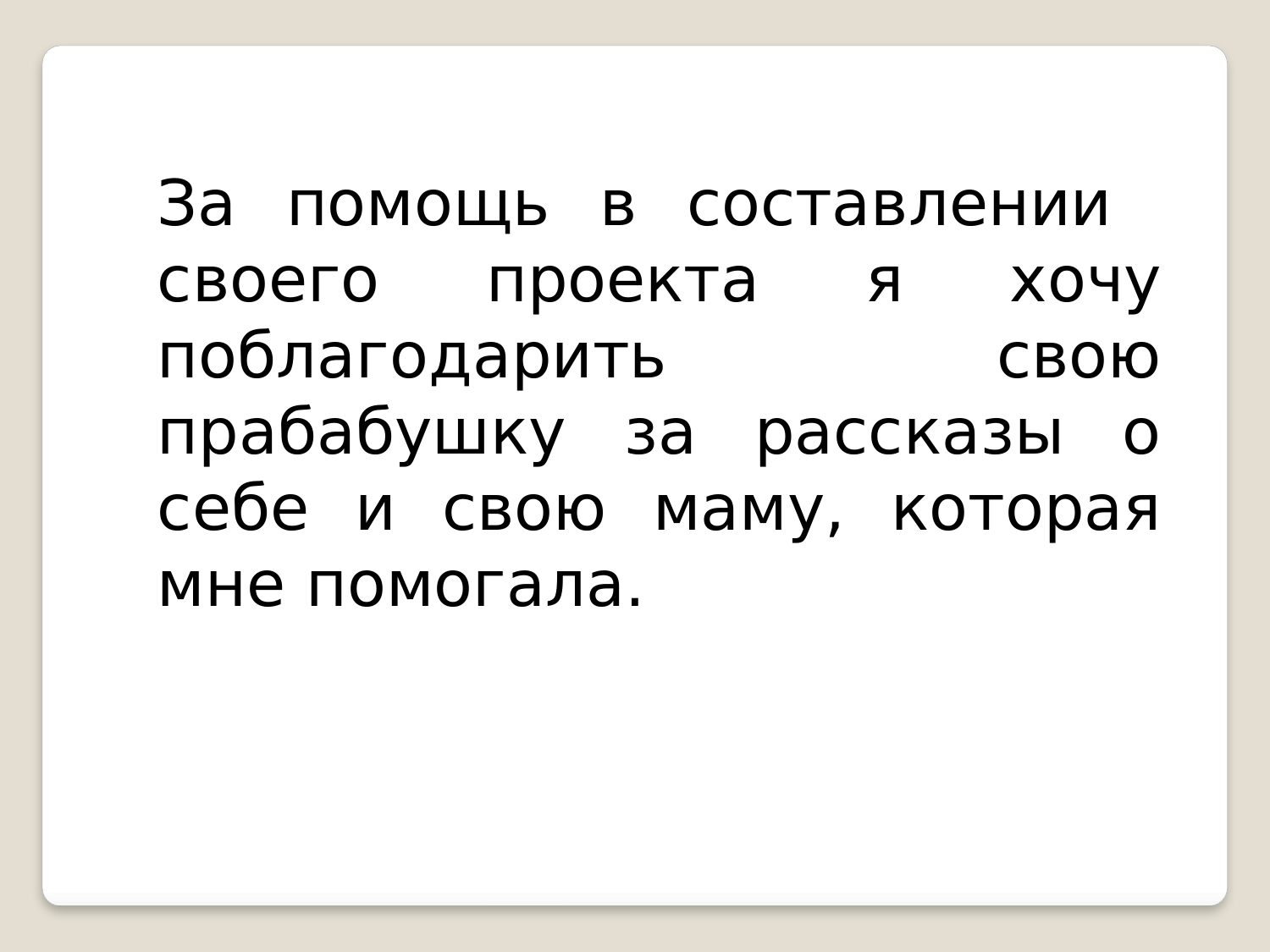

За помощь в составлении  своего проекта я хочу поблагодарить свою прабабушку за рассказы о себе и свою маму, которая мне помогала.